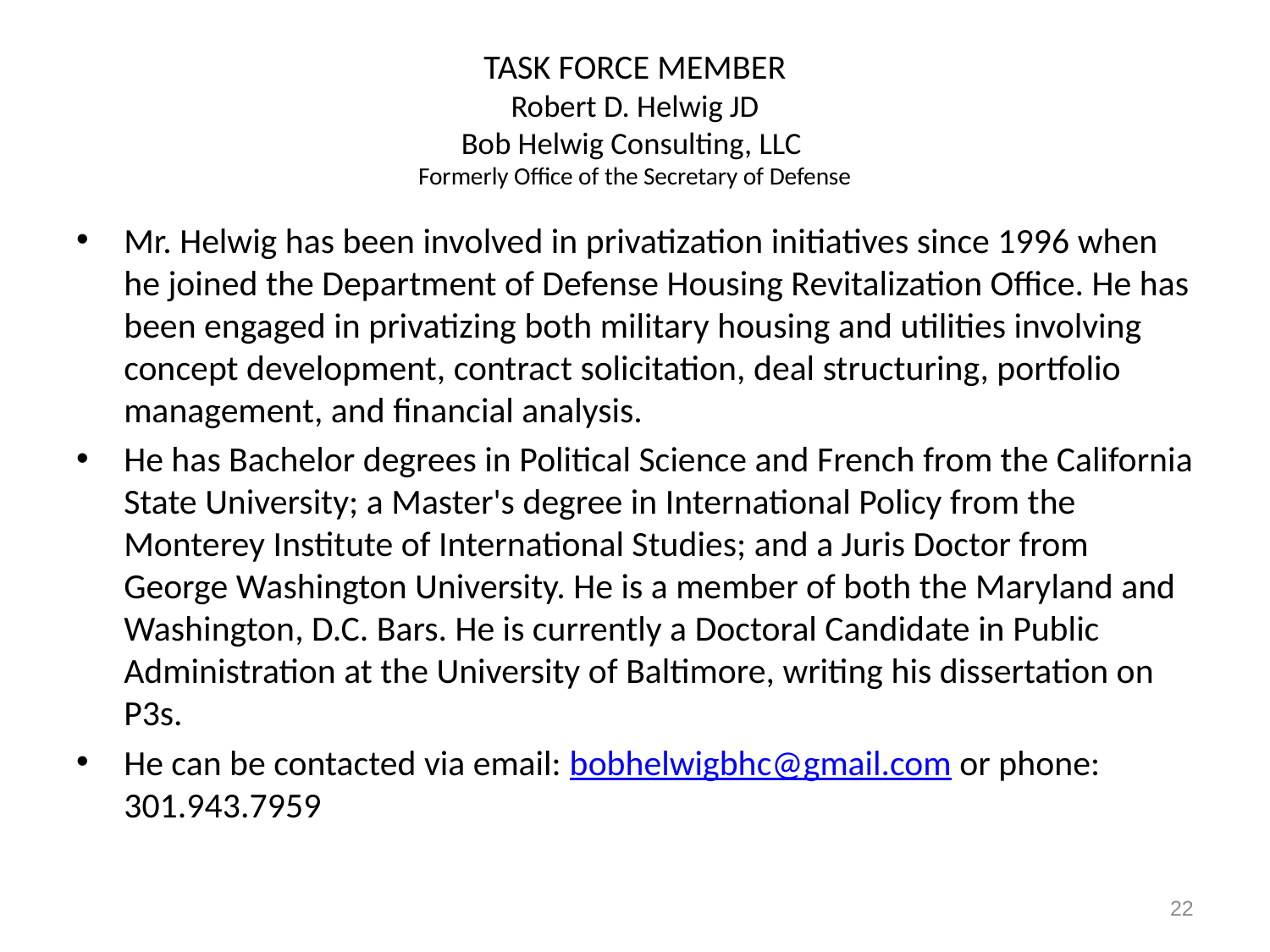

# TASK FORCE MEMBER Robert D. Helwig JD Bob Helwig Consulting, LLC Formerly Office of the Secretary of Defense
Mr. Helwig has been involved in privatization initiatives since 1996 when he joined the Department of Defense Housing Revitalization Office. He has been engaged in privatizing both military housing and utilities involving concept development, contract solicitation, deal structuring, portfolio management, and financial analysis.
He has Bachelor degrees in Political Science and French from the California State University; a Master's degree in International Policy from the Monterey Institute of International Studies; and a Juris Doctor from George Washington University. He is a member of both the Maryland and Washington, D.C. Bars. He is currently a Doctoral Candidate in Public Administration at the University of Baltimore, writing his dissertation on P3s.
He can be contacted via email: bobhelwigbhc@gmail.com or phone: 301.943.7959

22